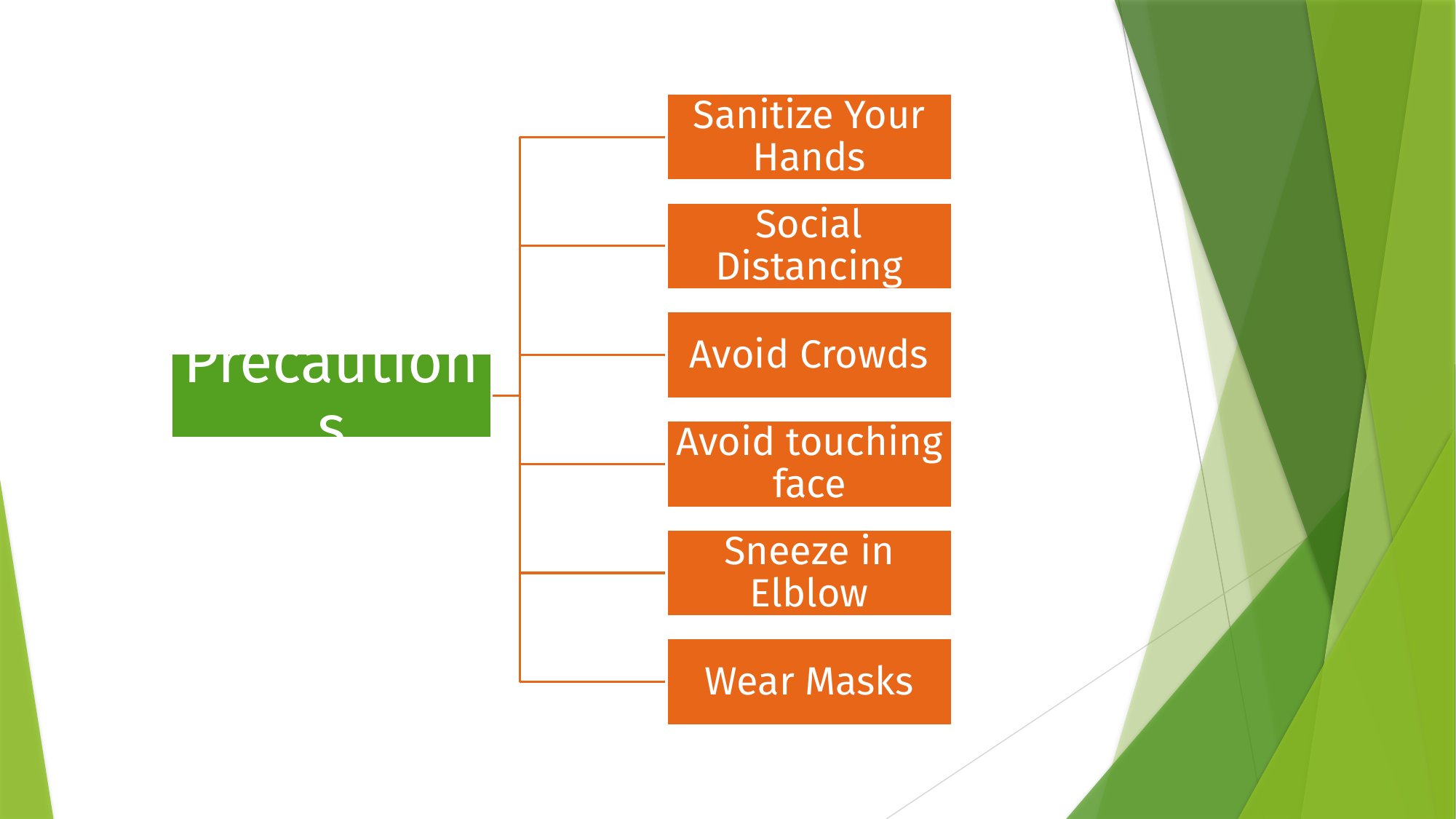

Precautions
Sanitize Your Hands
Social Distancing
Avoid Crowds
Avoid touching face
Sneeze in Elblow
Wear Masks